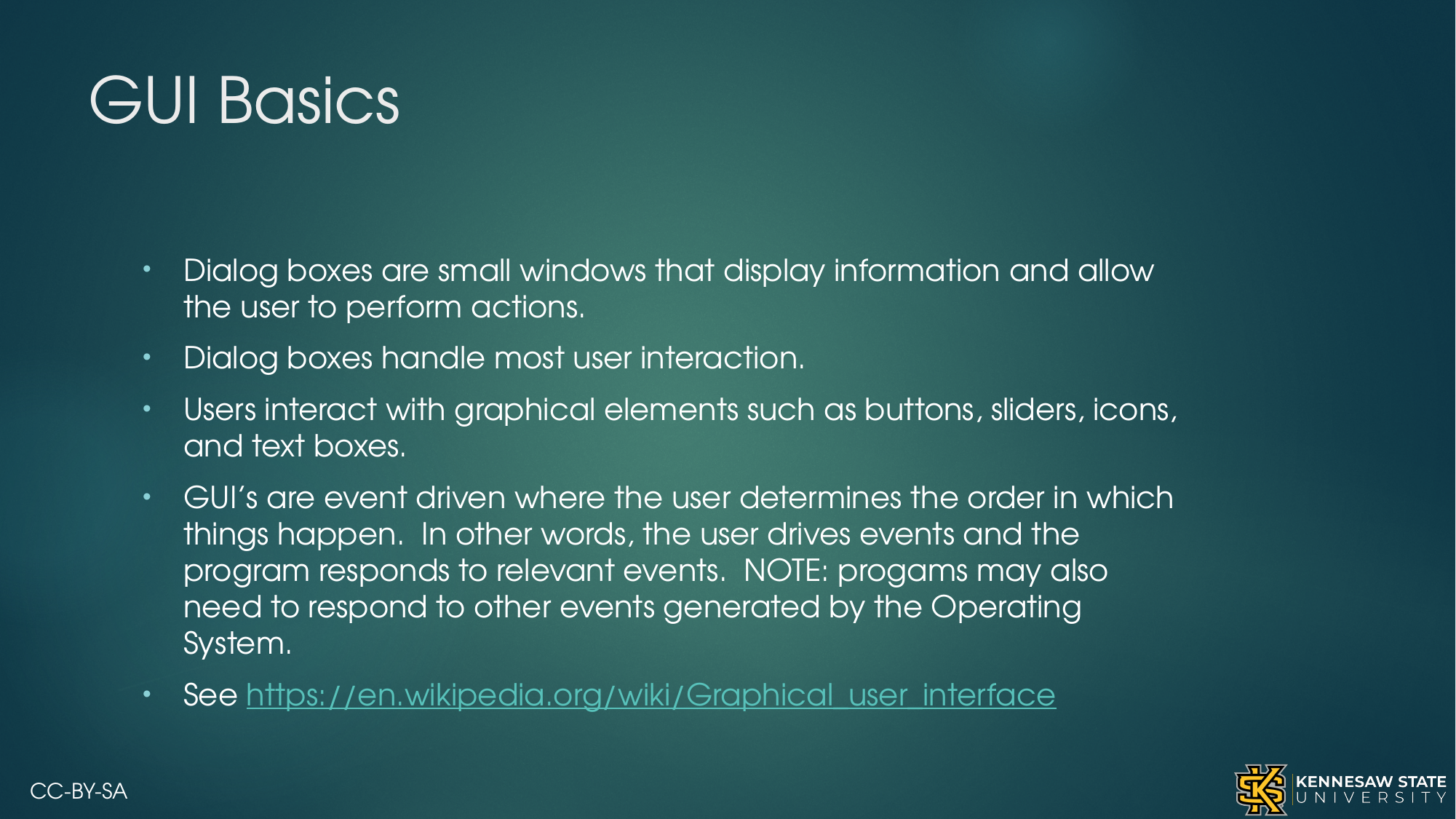

# GUI Basics
Dialog boxes are small windows that display information and allow the user to perform actions.
Dialog boxes handle most user interaction.
Users interact with graphical elements such as buttons, sliders, icons, and text boxes.
GUI’s are event driven where the user determines the order in which things happen.  In other words, the user drives events and the program responds to relevant events.  NOTE: progams may also need to respond to other events generated by the Operating System.
See https://en.wikipedia.org/wiki/Graphical_user_interface